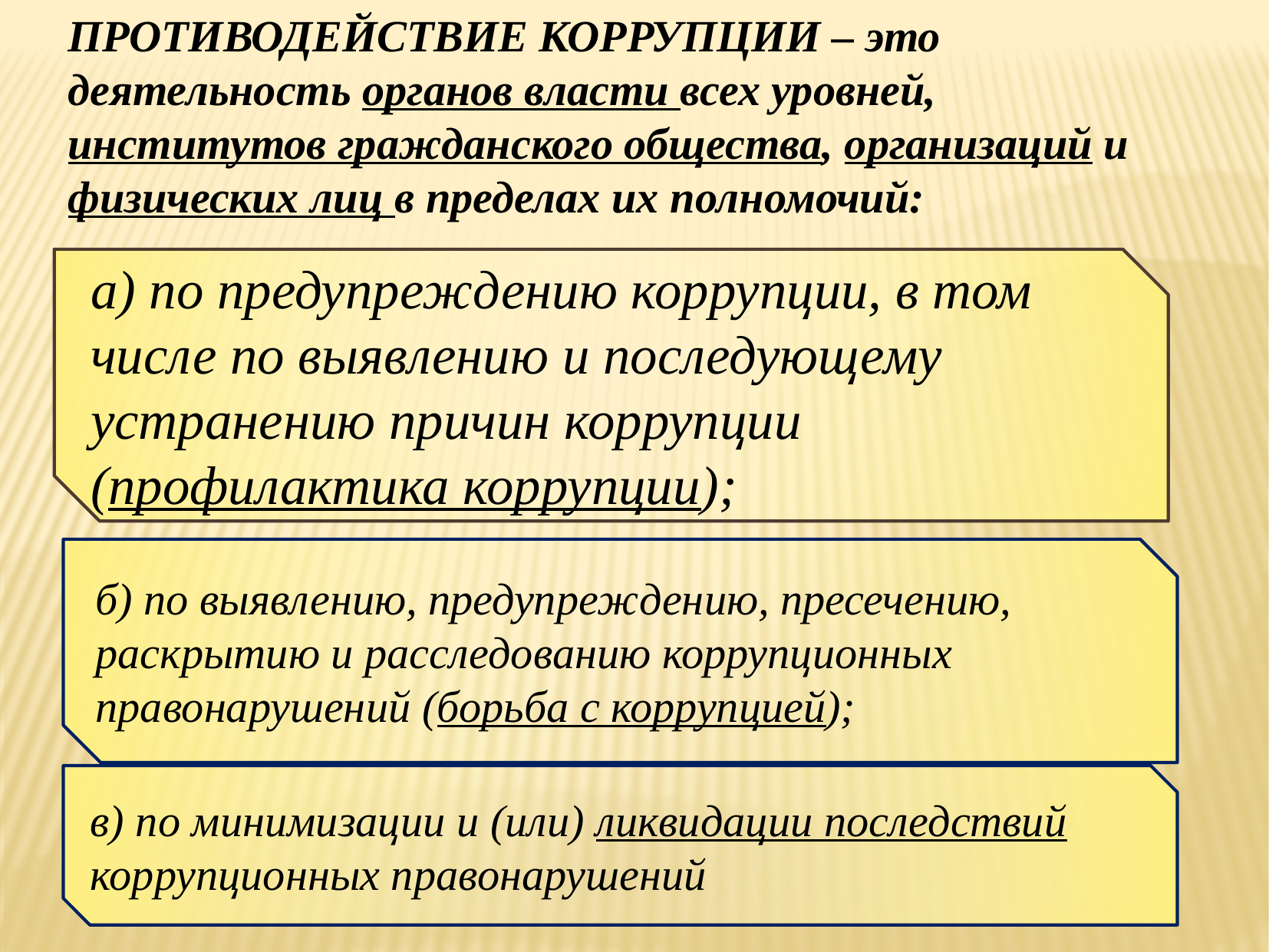

ПРОТИВОДЕЙСТВИЕ КОРРУПЦИИ – это деятельность органов власти всех уровней, институтов гражданского общества, организаций и физических лиц в пределах их полномочий:

а) по предупреждению коррупции, в том числе по выявлению и последующему устранению причин коррупции (профилактика коррупции);
б) по выявлению, предупреждению, пресечению, раскрытию и расследованию коррупционных правонарушений (борьба с коррупцией);
в) по минимизации и (или) ликвидации последствий коррупционных правонарушений